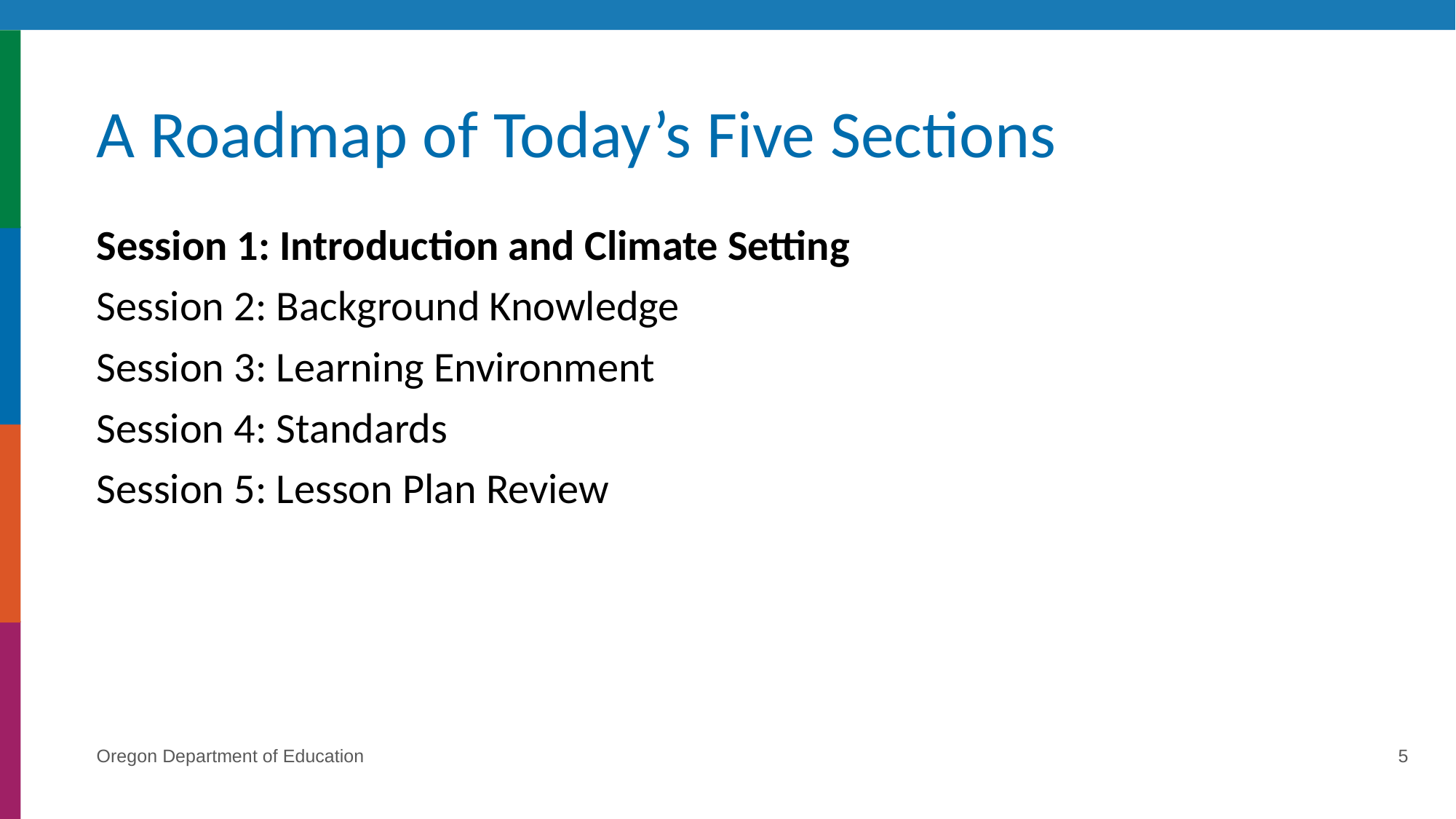

# A Roadmap of Today’s Five Sections
Session 1: Introduction and Climate Setting
Session 2: Background Knowledge
Session 3: Learning Environment
Session 4: Standards
Session 5: Lesson Plan Review

Oregon Department of Education
5